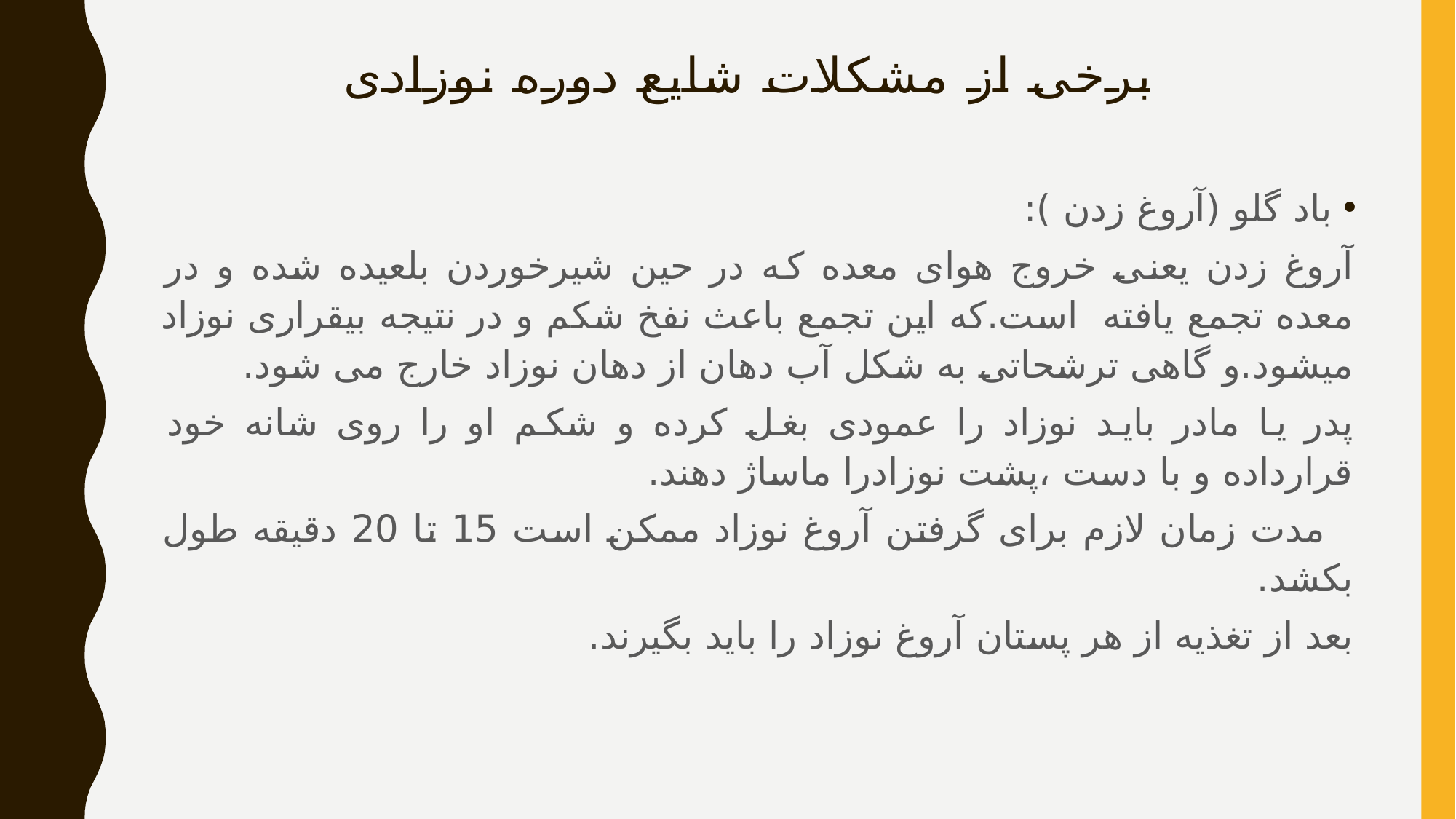

# برخی از مشکلات شایع دوره نوزادی
باد گلو (آروغ زدن ):
آروغ زدن یعنی خروج هوای معده که در حین شیرخوردن بلعیده شده و در معده تجمع یافته  است.که این تجمع باعث نفخ شکم و در نتیجه بیقراری نوزاد میشود.و گاهی ترشحاتی به شکل آب دهان از دهان نوزاد خارج می شود.
پدر یا مادر باید نوزاد را عمودی بغل کرده و شکم او را روی شانه خود قرارداده و با دست ،پشت نوزادرا ماساژ دهند.
  مدت زمان لازم برای گرفتن آروغ نوزاد ممکن است 15 تا 20 دقیقه طول بکشد.
بعد از تغذیه از هر پستان آروغ نوزاد را باید بگیرند.